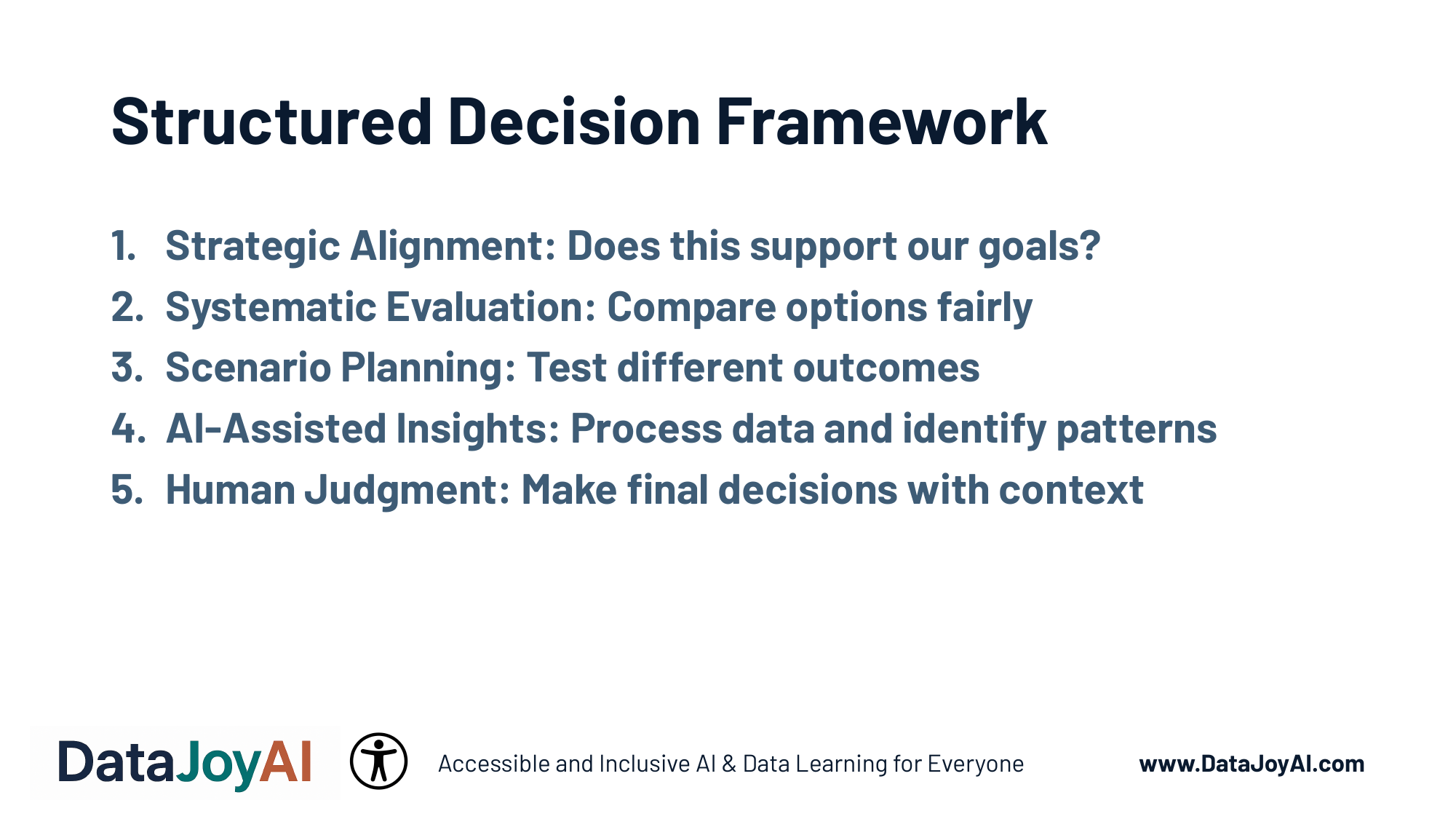

# Structured Decision Framework
Strategic Alignment: Does this support our goals?
Systematic Evaluation: Compare options fairly
Scenario Planning: Test different outcomes
AI-Assisted Insights: Process data and identify patterns
Human Judgment: Make final decisions with context